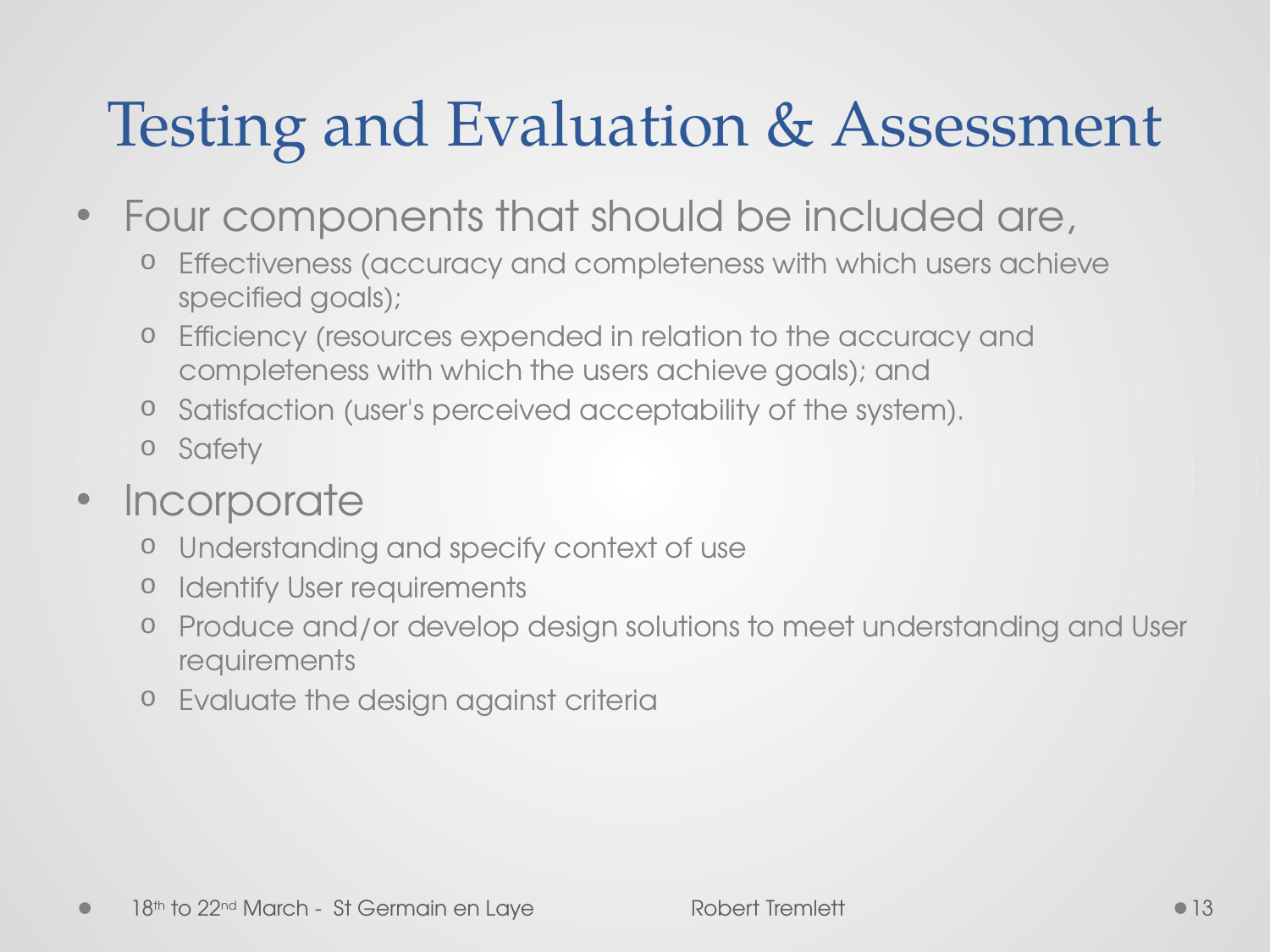

# Testing and Evaluation & Assessment
Four components that should be included are,
Effectiveness (accuracy and completeness with which users achieve specified goals);
Efficiency (resources expended in relation to the accuracy and completeness with which the users achieve goals); and
Satisfaction (user's perceived acceptability of the system).
Safety
Incorporate
Understanding and specify context of use
Identify User requirements
Produce and/or develop design solutions to meet understanding and User requirements
Evaluate the design against criteria

18th to 22nd March -  St Germain en Laye
Robert Tremlett
13